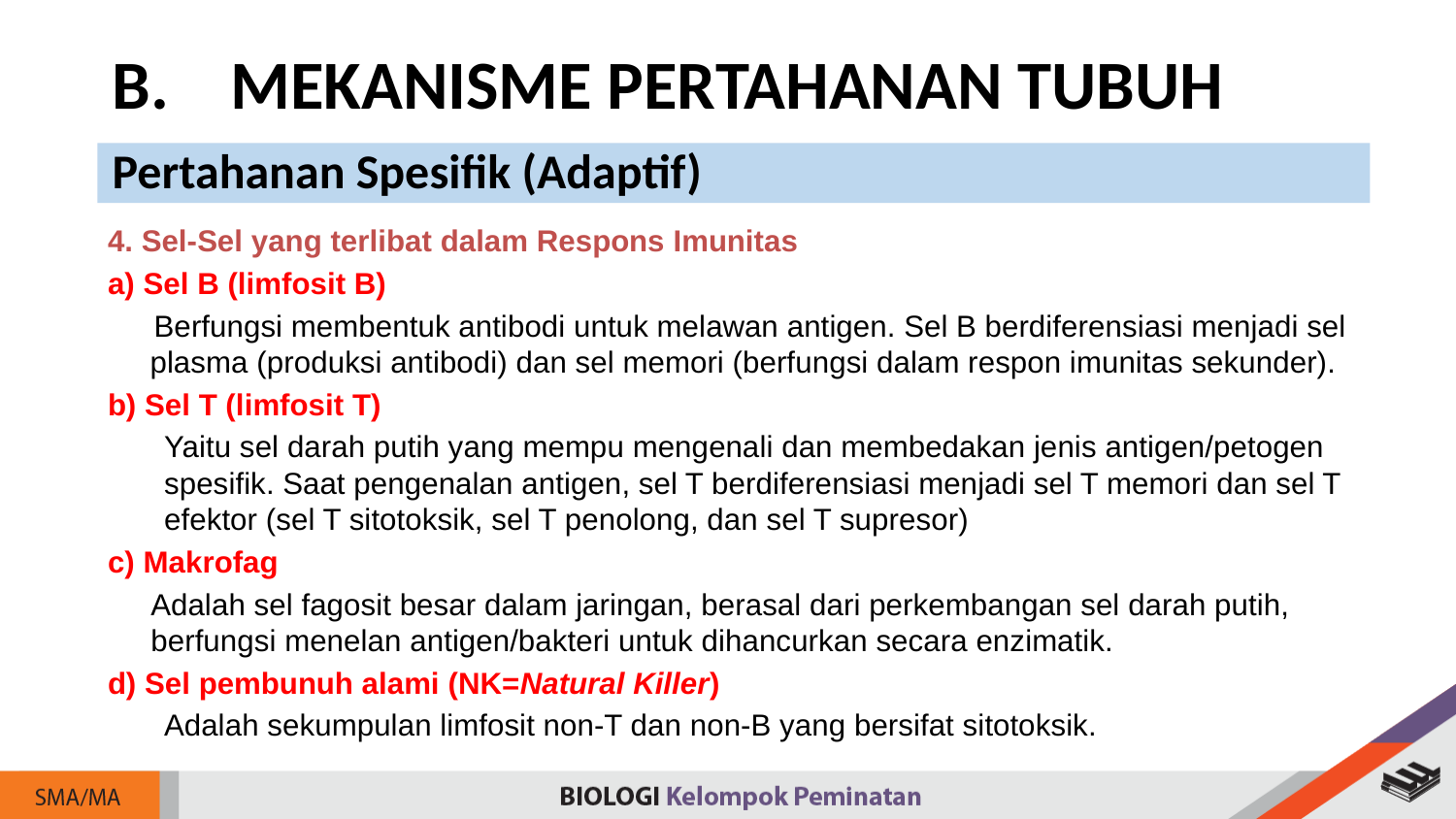

MEKANISME PERTAHANAN TUBUH
Pertahanan Spesifik (Adaptif)
4. Sel-Sel yang terlibat dalam Respons Imunitas
a) Sel B (limfosit B)
Berfungsi membentuk antibodi untuk melawan antigen. Sel B berdiferensiasi menjadi sel plasma (produksi antibodi) dan sel memori (berfungsi dalam respon imunitas sekunder).
b) Sel T (limfosit T)
Yaitu sel darah putih yang mempu mengenali dan membedakan jenis antigen/petogen spesifik. Saat pengenalan antigen, sel T berdiferensiasi menjadi sel T memori dan sel T efektor (sel T sitotoksik, sel T penolong, dan sel T supresor)
c) Makrofag
Adalah sel fagosit besar dalam jaringan, berasal dari perkembangan sel darah putih, berfungsi menelan antigen/bakteri untuk dihancurkan secara enzimatik.
d) Sel pembunuh alami (NK=Natural Killer)
Adalah sekumpulan limfosit non-T dan non-B yang bersifat sitotoksik.